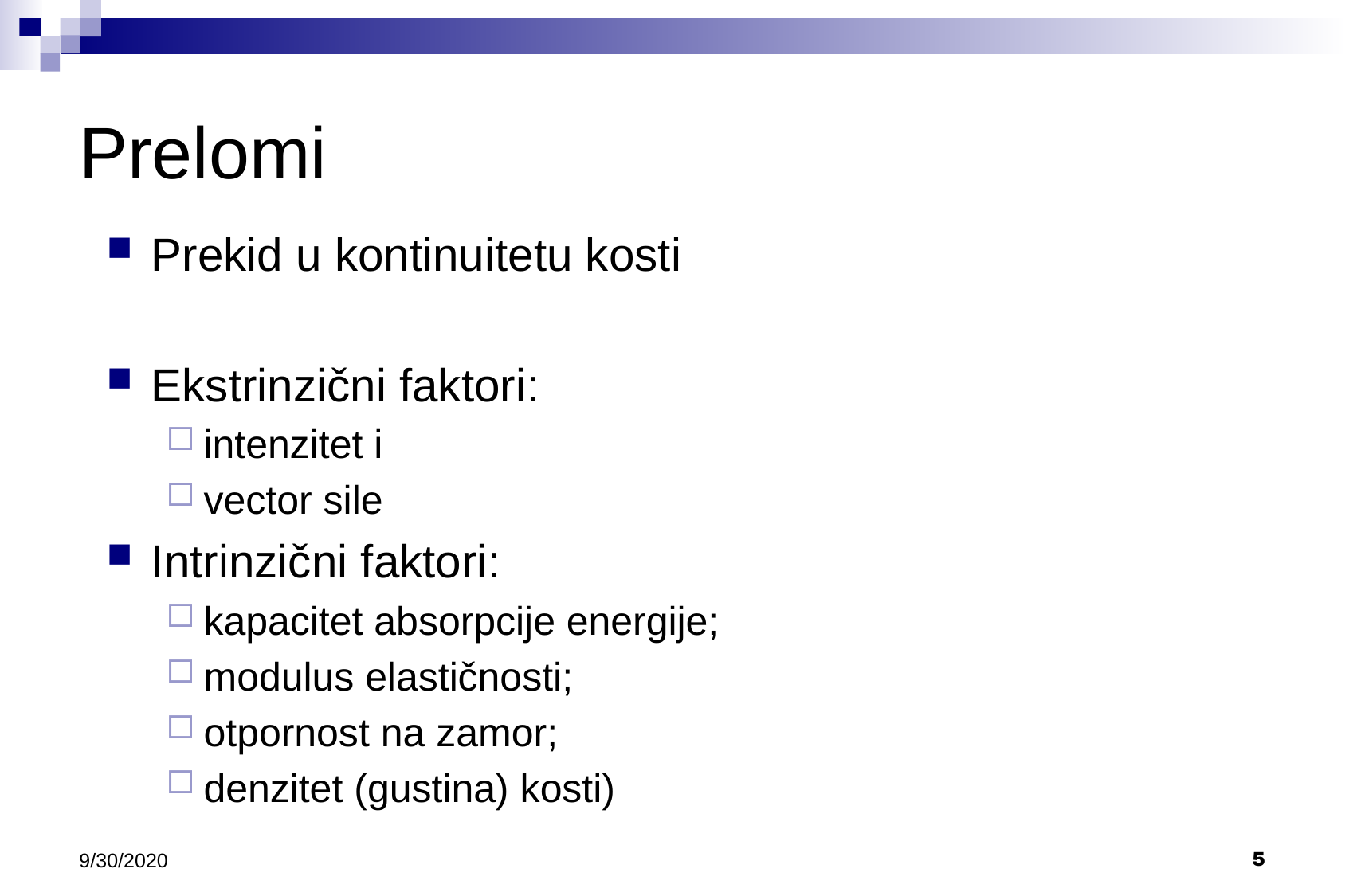

# Prelomi
Prekid u kontinuitetu kosti

Ekstrinzični faktori:
intenzitet i
vector sile
Intrinzični faktori:
kapacitet absorpcije energije;
modulus elastičnosti;
otpornost na zamor;
denzitet (gustina) kosti)
9/30/2020
5